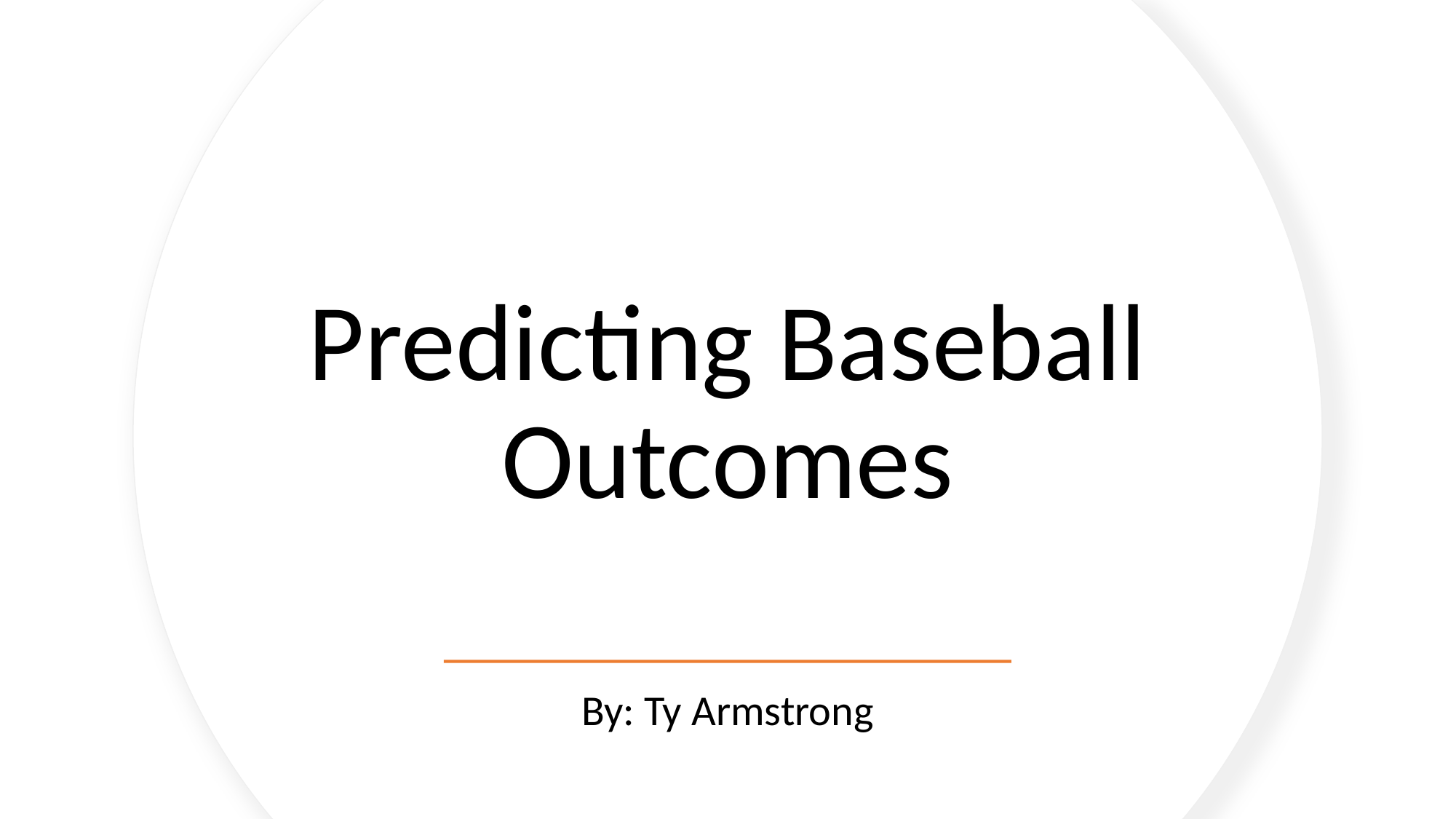

# Predicting Baseball Outcomes

By: Ty Armstrong